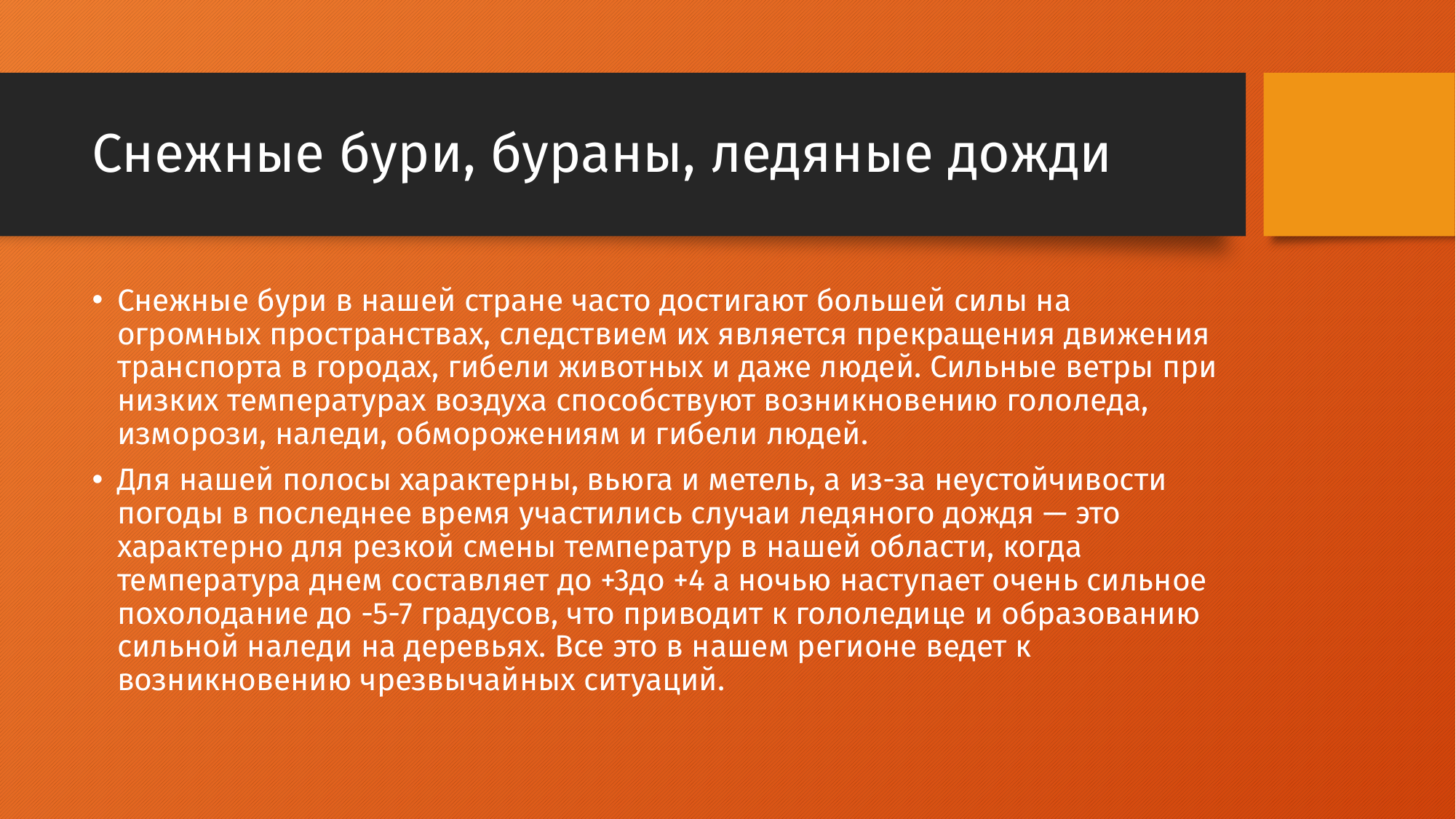

# Снежные бури, бураны, ледяные дожди
Снежные бури в нашей стране часто достигают большей силы на огромных пространствах, следствием их является прекращения движения транспорта в городах, гибели животных и даже людей. Сильные ветры при низких температурах воздуха способствуют возникновению гололеда, изморози, наледи, обморожениям и гибели людей.
Для нашей полосы характерны, вьюга и метель, а из-за неустойчивости погоды в последнее время участились случаи ледяного дождя — это характерно для резкой смены температур в нашей области, когда температура днем составляет до +3до +4 а ночью наступает очень сильное похолодание до -5-7 градусов, что приводит к гололедице и образованию сильной наледи на деревьях. Все это в нашем регионе ведет к возникновению чрезвычайных ситуаций.